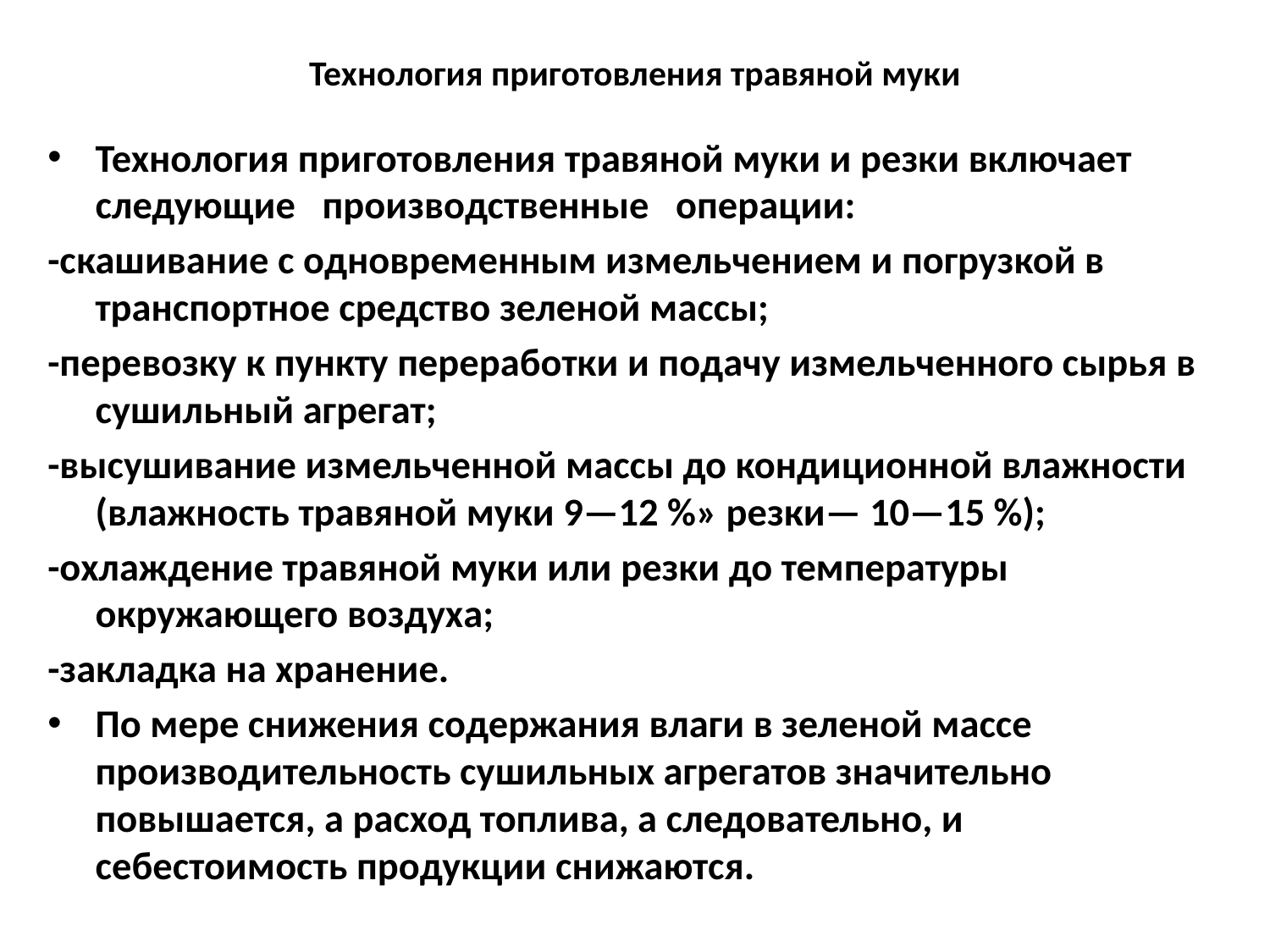

# Технология приготовления травяной муки
Технология приготовления травяной муки и резки включает   следующие   производственные   операции:
-скашивание с одновременным измельчением и погрузкой в транспортное средство зеленой массы;
-перевозку к пункту переработки и подачу измельченного сырья в сушильный агрегат;
-высушивание измельченной массы до кондиционной влажности (влажность травяной муки 9—12 %» резки— 10—15 %);
-охлаждение травяной муки или резки до температуры окружающего воздуха;
-закладка на хранение.
По мере снижения содержания влаги в зеленой массе производительность сушильных агрегатов зна­чительно повышается, а расход топлива, а следова­тельно, и себестоимость продукции снижаются.